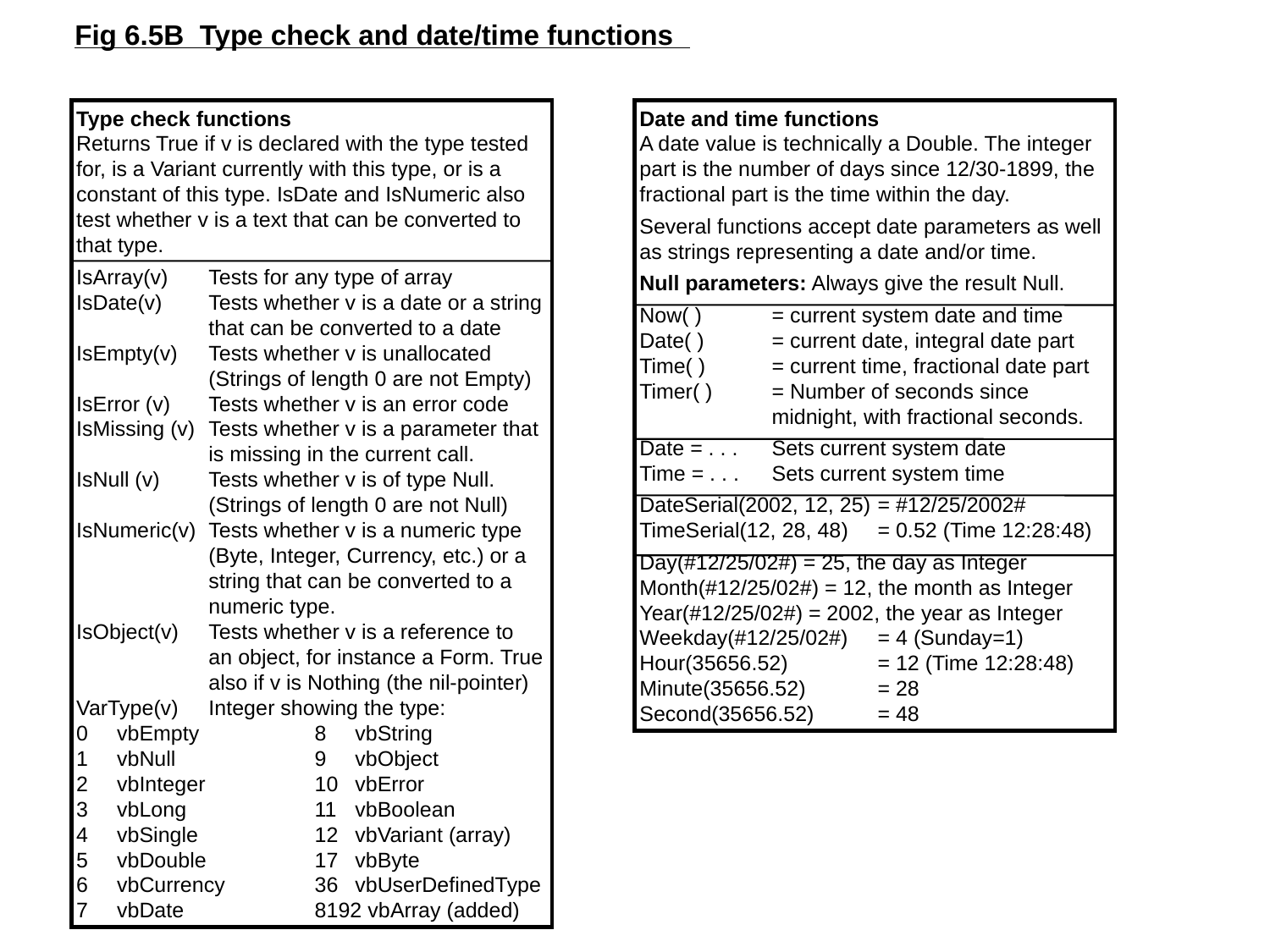

Fig 6.5B  Type check and date/time functions
Type check functions
Returns True if v is declared with the type tested for, is a Variant currently with this type, or is a constant of this type. IsDate and IsNumeric also test whether v is a text that can be converted to that type.
IsArray(v)	Tests for any type of array
IsDate(v)	Tests whether v is a date or a string
		that can be converted to a date
IsEmpty(v)	Tests whether v is unallocated
		(Strings of length 0 are not Empty)
IsError (v)	Tests whether v is an error code
IsMissing (v)	Tests whether v is a parameter that
		is missing in the current call.
IsNull (v)	Tests whether v is of type Null.
		(Strings of length 0 are not Null)
IsNumeric(v)	Tests whether v is a numeric type
		(Byte, Integer, Currency, etc.) or a
		string that can be converted to a
		numeric type.
IsObject(v)	Tests whether v is a reference to
		an object, for instance a Form. True
		also if v is Nothing (the nil-pointer)
VarType(v) 	Integer showing the type:
0	vbEmpty		8	vbString
1	vbNull		9	vbObject
2	vbInteger		10	vbError
3	vbLong		11	vbBoolean
4	vbSingle		12	vbVariant (array)
5	vbDouble		17	vbByte
6	vbCurrency	36	vbUserDefinedType
7	vbDate		8192 vbArray (added)
Date and time functions
A date value is technically a Double. The integer
part is the number of days since 12/30-1899, the
fractional part is the time within the day.
Several functions accept date parameters as well as strings representing a date and/or time.
Null parameters: Always give the result Null.
Now( )	= current system date and time
Date( )	= current date, integral date part
Time( )	= current time, fractional date part
Timer( )	= Number of seconds since
	midnight, with fractional seconds.
Date = . . .	Sets current system date
Time = . . .	Sets current system time
DateSerial(2002, 12, 25)	= #12/25/2002#
TimeSerial(12, 28, 48)	= 0.52 (Time 12:28:48)
Day(#12/25/02#) = 25, the day as Integer
Month(#12/25/02#) = 12, the month as Integer
Year(#12/25/02#) = 2002, the year as Integer
Weekday(#12/25/02#) 	= 4 (Sunday=1)
Hour(35656.52)	= 12 (Time 12:28:48)
Minute(35656.52) 	= 28
Second(35656.52)	= 48